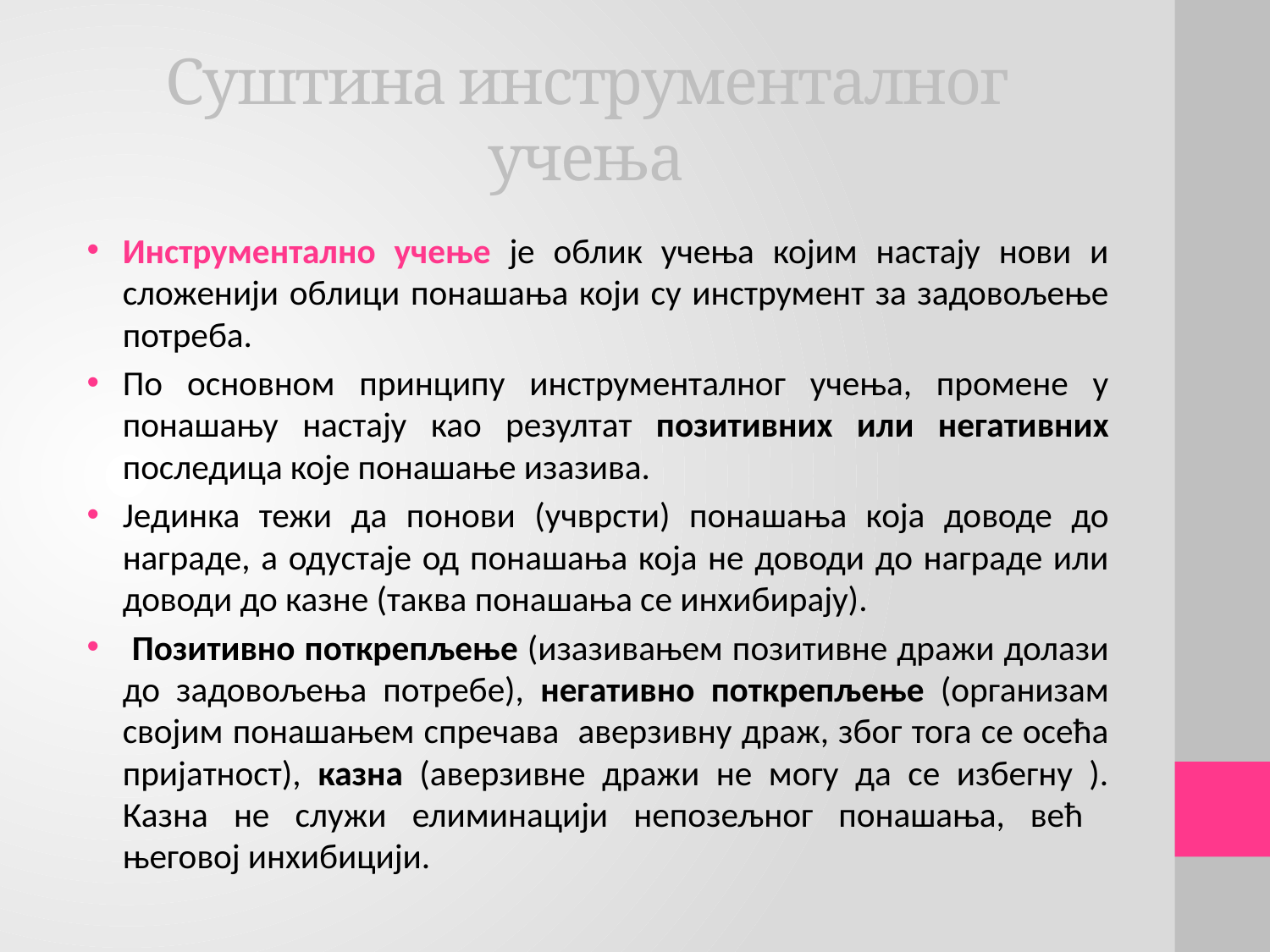

# Суштина инструменталног  учења
Инструментално учење је облик учења којим настају нови и сложенији облици понашања који су инструмент за задовољење потреба.
По основном принципу инструменталног учења, промене у понашању настају као резултат позитивних или негативних последица које понашање изазива.
Јединка тежи да понови (учврсти) понашања која доводе до награде, а одустаје од понашања која не доводи до награде или доводи до казне (таква понашања се инхибирају).
 Позитивно поткрепљење (изазивањем позитивне дражи долази до задовољења потребе), негативно поткрепљење (организам својим понашањем спречава  аверзивну драж, због тога се осећа пријатност), казна (аверзивне дражи не могу да се избегну ). Казна не служи елиминацији непозељног понашања, већ  његовој инхибицији.